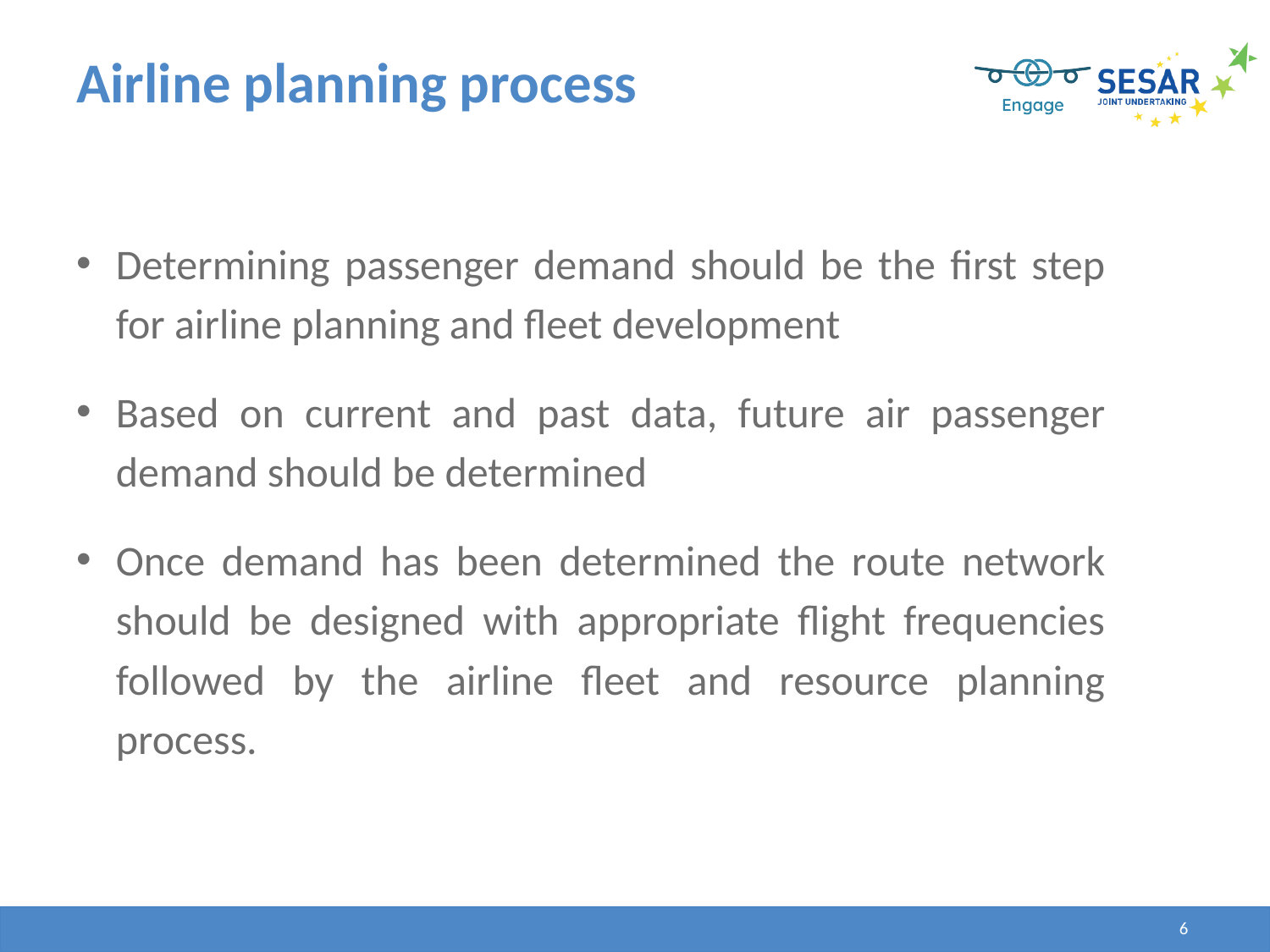

# Airline planning process
Determining passenger demand should be the first step for airline planning and fleet development
Based on current and past data, future air passenger demand should be determined
Once demand has been determined the route network should be designed with appropriate flight frequencies followed by the airline fleet and resource planning process.
6